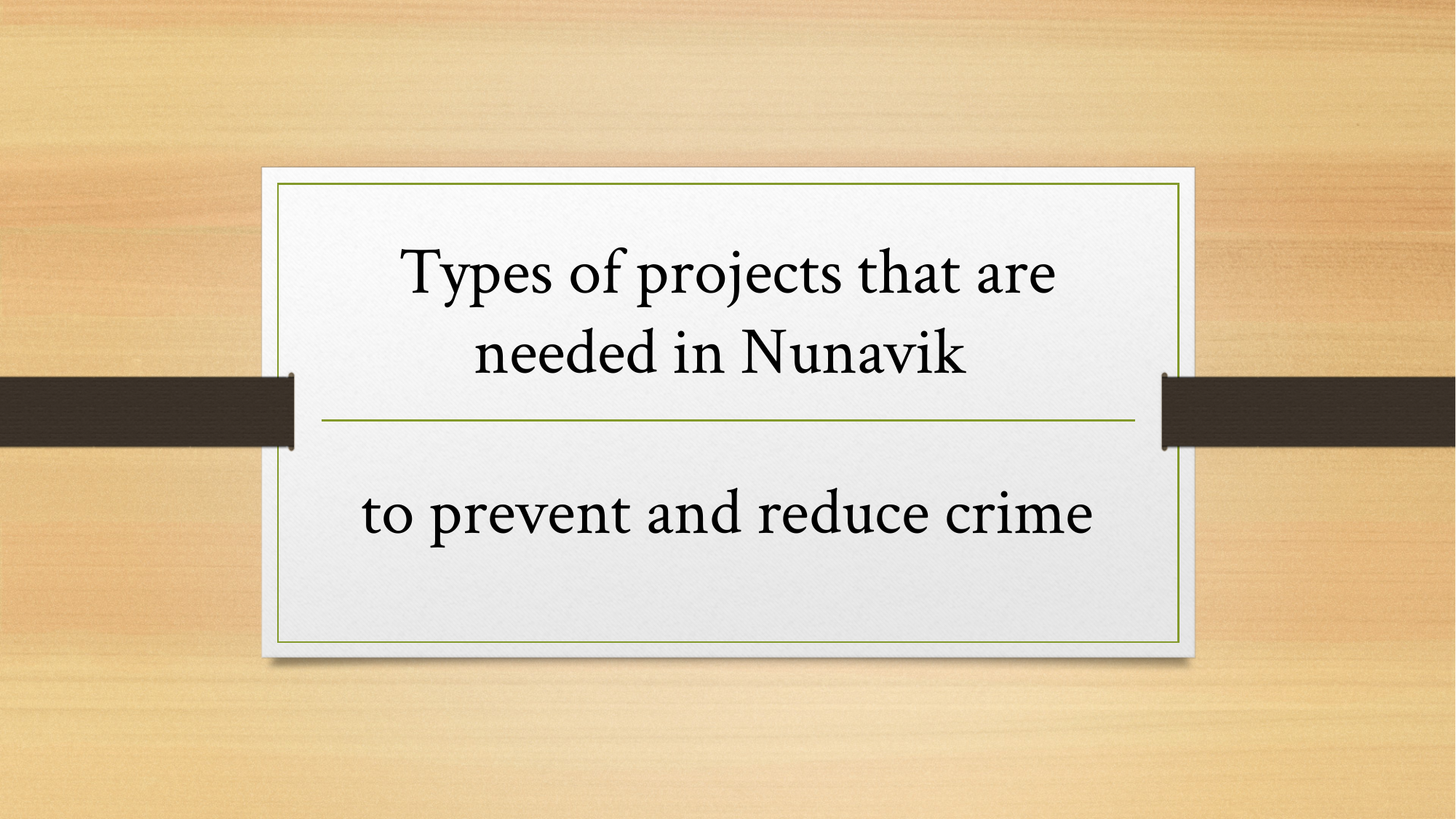

# Types of projects that are needed in Nunavik to prevent and reduce crime